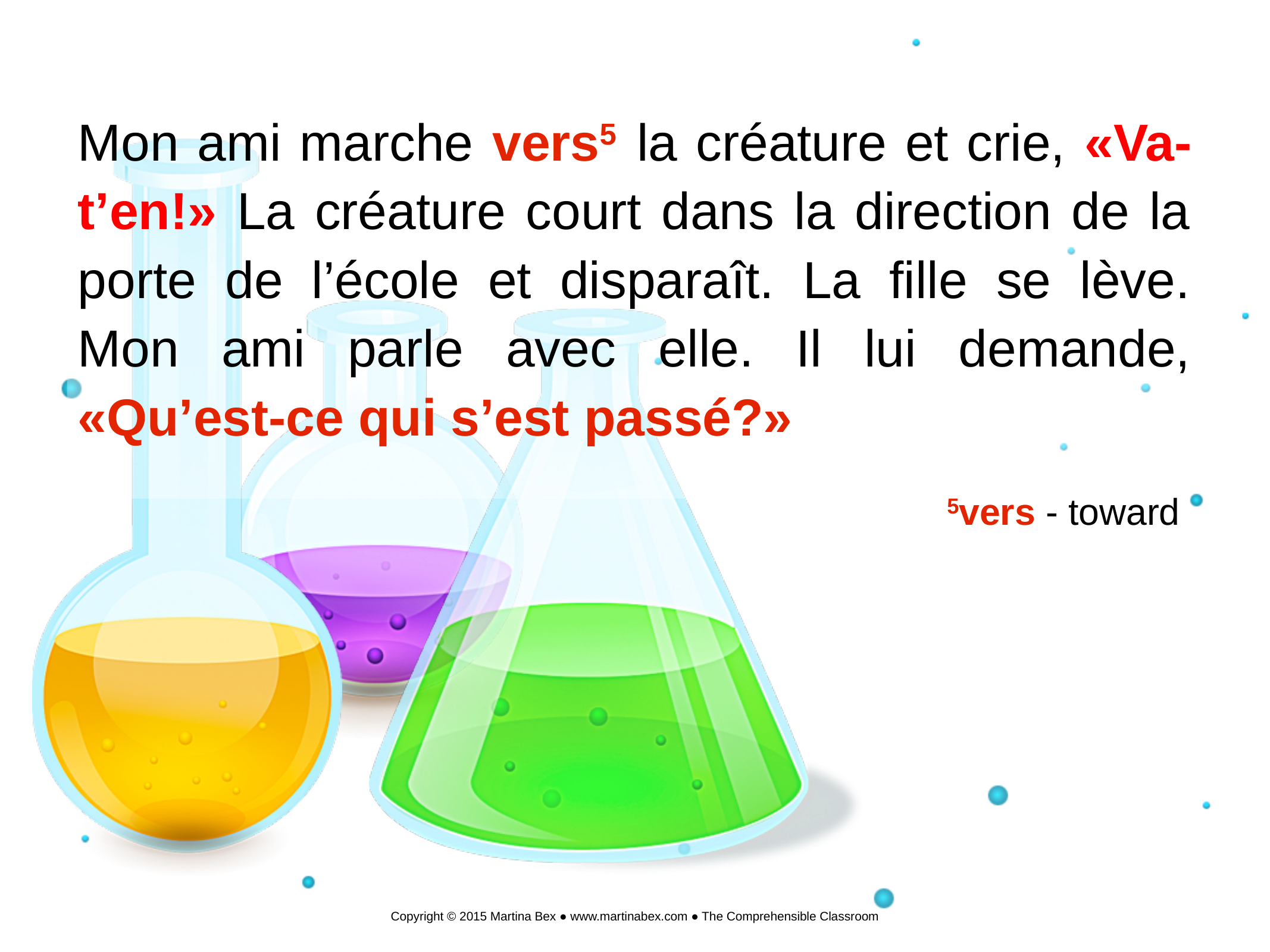

Mon ami marche vers5  la créature et crie, «Va-t’en!» La créature court dans la direction de la porte de l’école et disparaît. La fille se lève. Mon ami parle avec elle. Il lui demande, «Qu’est-ce qui s’est passé?»
5vers - toward
Copyright © 2015 Martina Bex ● www.martinabex.com ● The Comprehensible Classroom